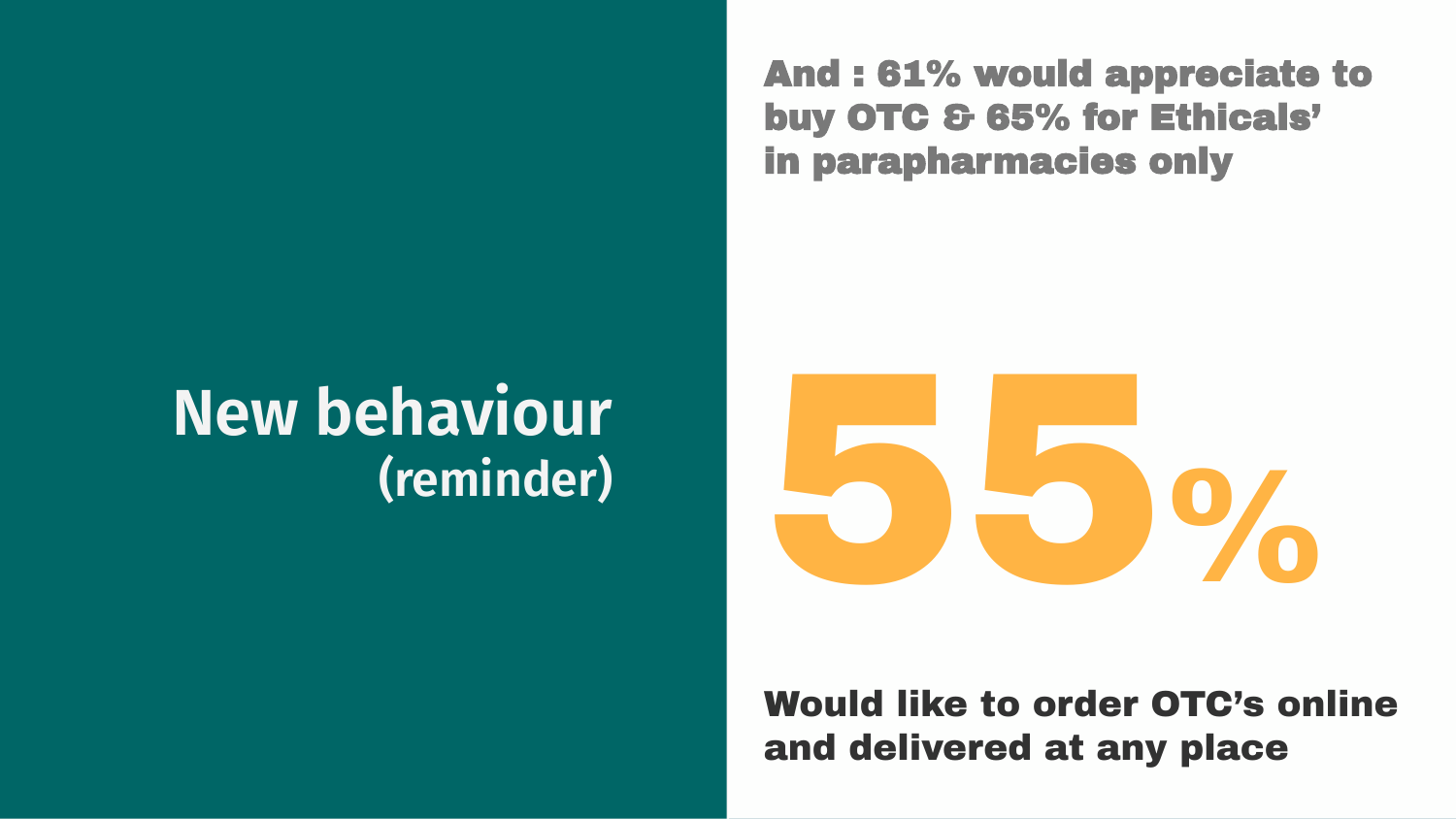

And : 61% would appreciate to buy OTC & 65% for Ethicals’
in parapharmacies only
# New behaviour (reminder)
55%
Would like to order OTC’s online and delivered at any place